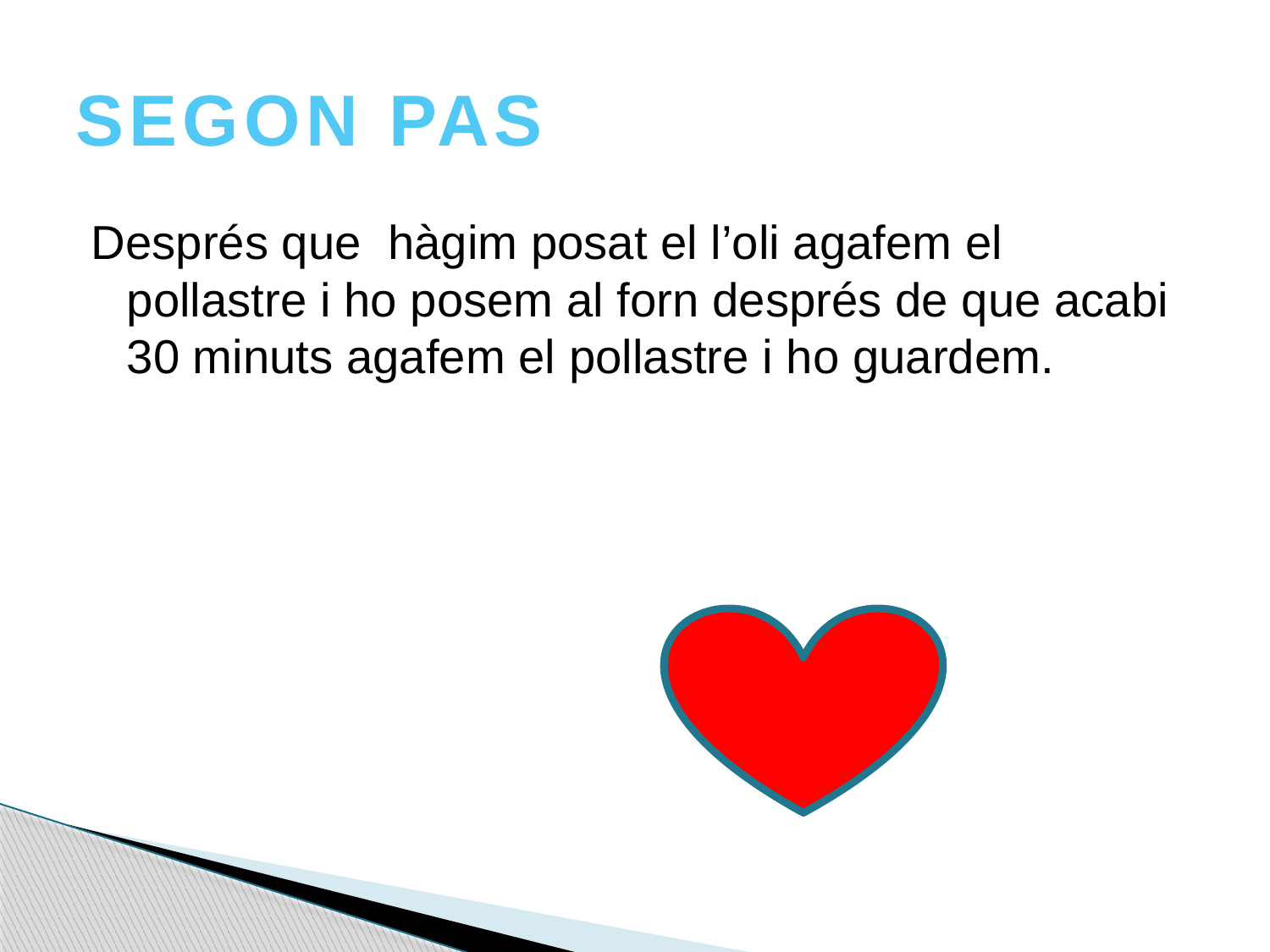

# SEGON PAS
Després que  hàgim posat el l’oli agafem el pollastre i ho posem al forn després de que acabi 30 minuts agafem el pollastre i ho guardem.